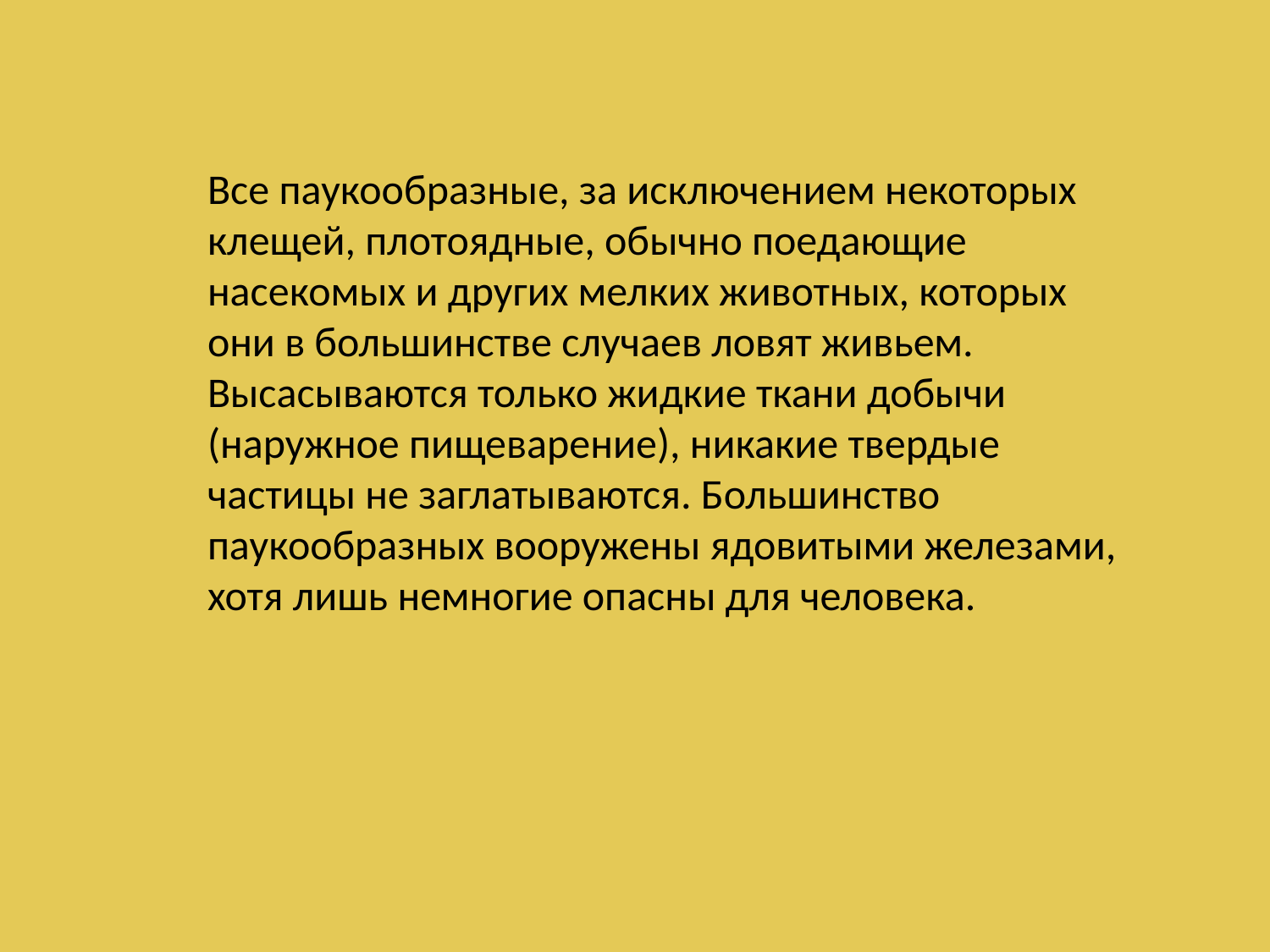

Все паукообразные, за исключением некоторых клещей, плотоядные, обычно поедающие насекомых и других мелких животных, которых они в большинстве случаев ловят живьем. Высасываются только жидкие ткани добычи (наружное пищеварение), никакие твердые частицы не заглатываются. Большинство паукообразных вооружены ядовитыми железами, хотя лишь немногие опасны для человека.